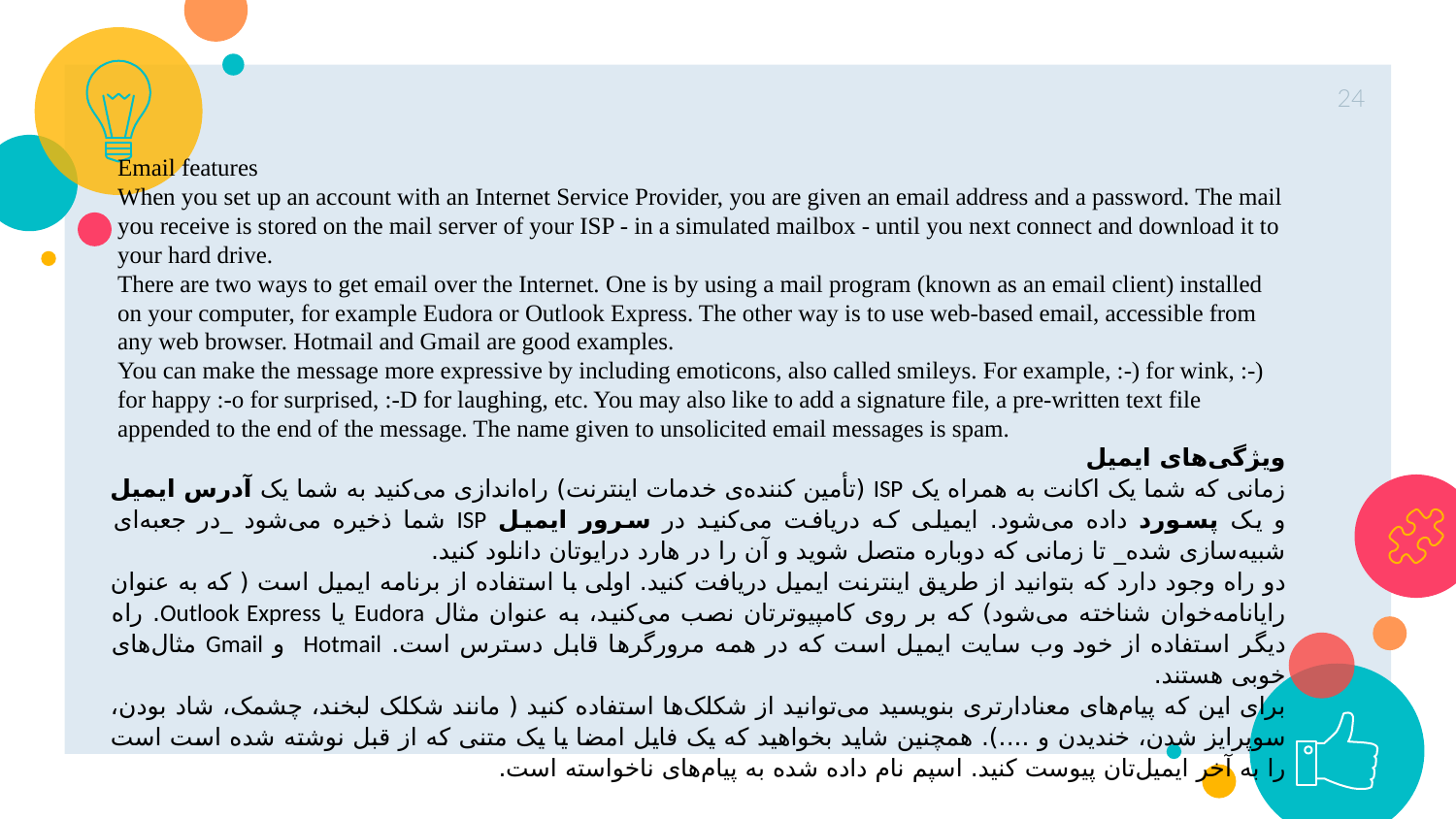

24
Email features
When you set up an account with an Internet Service Provider, you are given an email address and a password. The mail you receive is stored on the mail server of your ISP - in a simulated mailbox - until you next connect and download it to your hard drive.
There are two ways to get email over the Internet. One is by using a mail program (known as an email client) installed on your computer, for example Eudora or Outlook Express. The other way is to use web-based email, accessible from any web browser. Hotmail and Gmail are good examples.
You can make the message more expressive by including emoticons, also called smileys. For example, :-) for wink, :-) for happy :-o for surprised, :-D for laughing, etc. You may also like to add a signature file, a pre-written text file appended to the end of the message. The name given to unsolicited email messages is spam.
ویژگی‌های ایمیل
زمانی که شما یک اکانت به همراه یک ISP (تأمین کننده‌ی خدمات اینترنت) راه‌اندازی می‌کنید به شما یک آدرس ایمیل و یک پسورد داده می‌شود. ایمیلی که دریافت می‌کنید در سرور ایمیل ISP شما ذخیره می‌شود _در جعبه‌ای شبیه‌سازی شده_ تا زمانی که دوباره متصل شوید و آن را در هارد درایوتان دانلود کنید.
دو راه وجود دارد که بتوانید از طریق اینترنت ایمیل دریافت کنید. اولی با استفاده از برنامه ایمیل است ( که به عنوان رایانامه‌خوان شناخته می‌شود) که بر روی کامپیوترتان نصب می‌کنید، به عنوان مثال Eudora یا Outlook Express. راه دیگر استفاده از خود وب سایت ایمیل است که در همه مرورگرها قابل دسترس است. Hotmail  و Gmail مثال‌های خوبی هستند.
برای این که پیام‌های معنادارتری بنویسید می‌توانید از شکلک‌ها استفاده کنید ( مانند شکلک لبخند، چشمک، شاد بودن، سوپرایز شدن، خندیدن و ....). همچنین شاید بخواهید که یک فایل امضا یا یک متنی که از قبل نوشته شده است است را به آخر ایمیل‌تان پیوست کنید. اسپم نام داده شده به پیام‌های ناخواسته است.